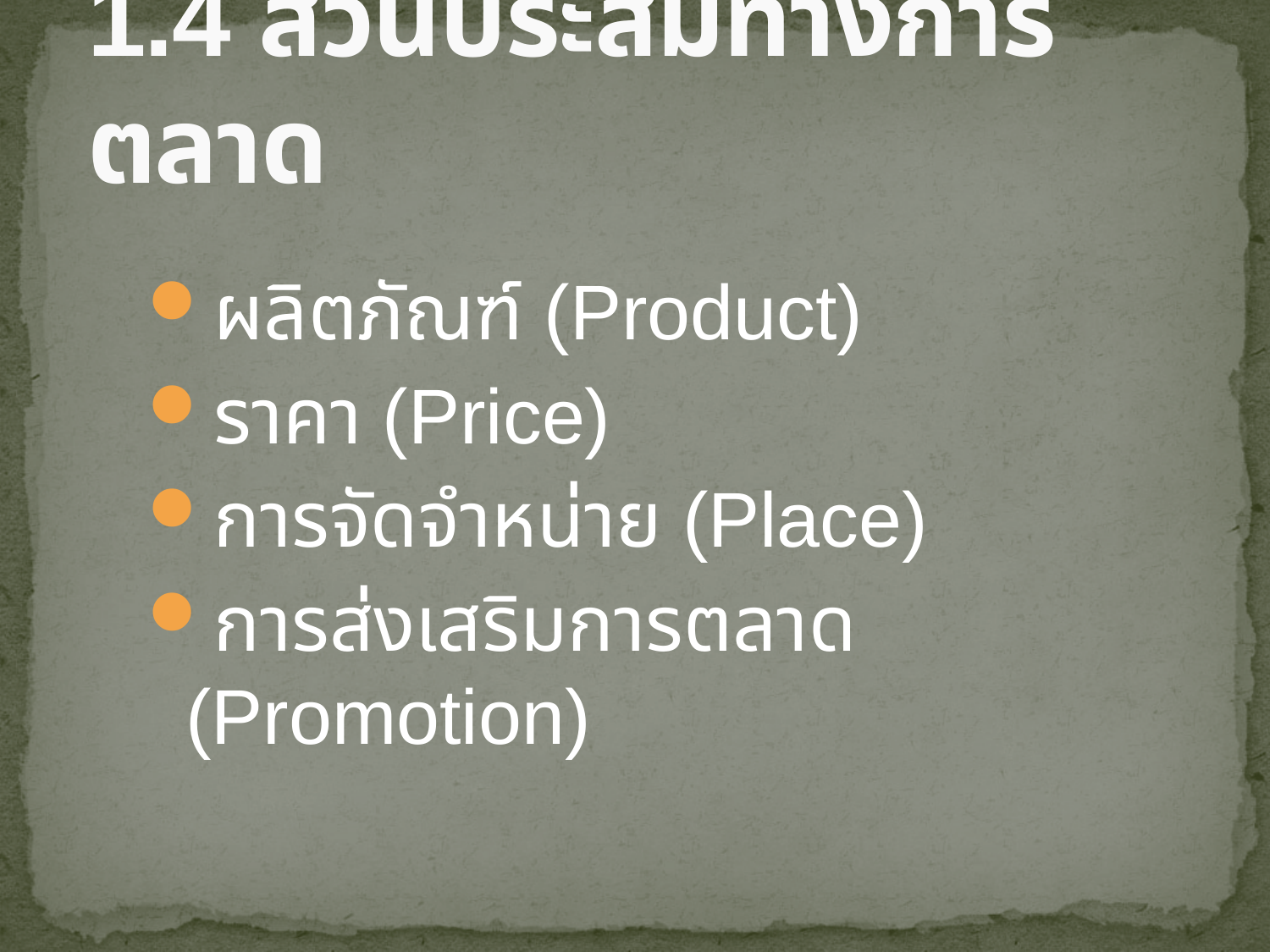

# 1.4 ส่วนประสมทางการตลาด
ผลิตภัณฑ์ (Product)
ราคา (Price)
การจัดจำหน่าย (Place)
การส่งเสริมการตลาด (Promotion)